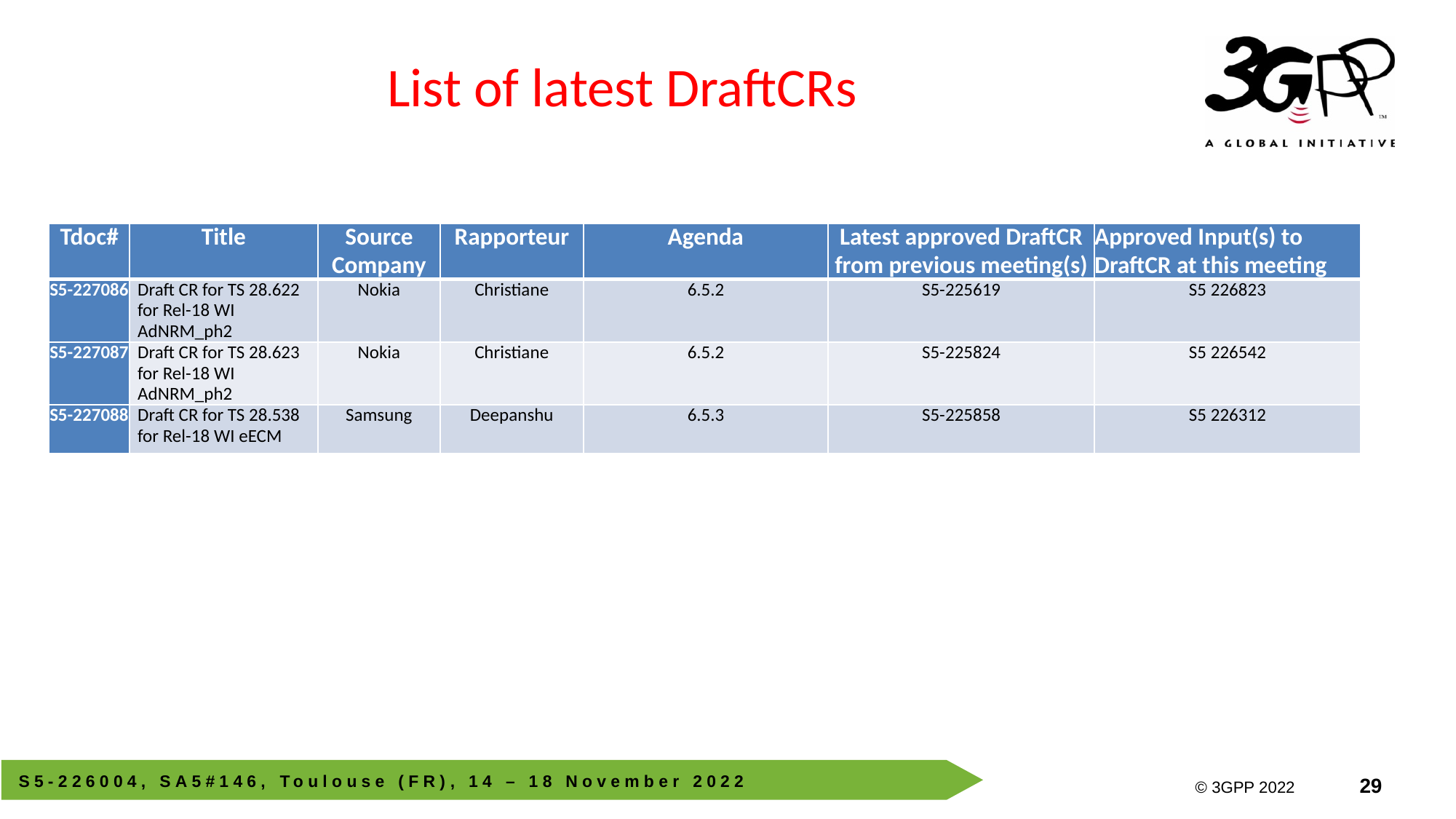

# List of latest DraftCRs
| Tdoc# | Title | Source Company | Rapporteur | Agenda | Latest approved DraftCR from previous meeting(s) | Approved Input(s) to DraftCR at this meeting |
| --- | --- | --- | --- | --- | --- | --- |
| S5-227086 | Draft CR for TS 28.622 for Rel-18 WI AdNRM\_ph2 | Nokia | Christiane | 6.5.2 | S5-225619 | S5 226823 |
| S5-227087 | Draft CR for TS 28.623 for Rel-18 WI AdNRM\_ph2 | Nokia | Christiane | 6.5.2 | S5-225824 | S5 226542 |
| S5-227088 | Draft CR for TS 28.538 for Rel-18 WI eECM | Samsung | Deepanshu | 6.5.3 | S5-225858 | S5 226312 |